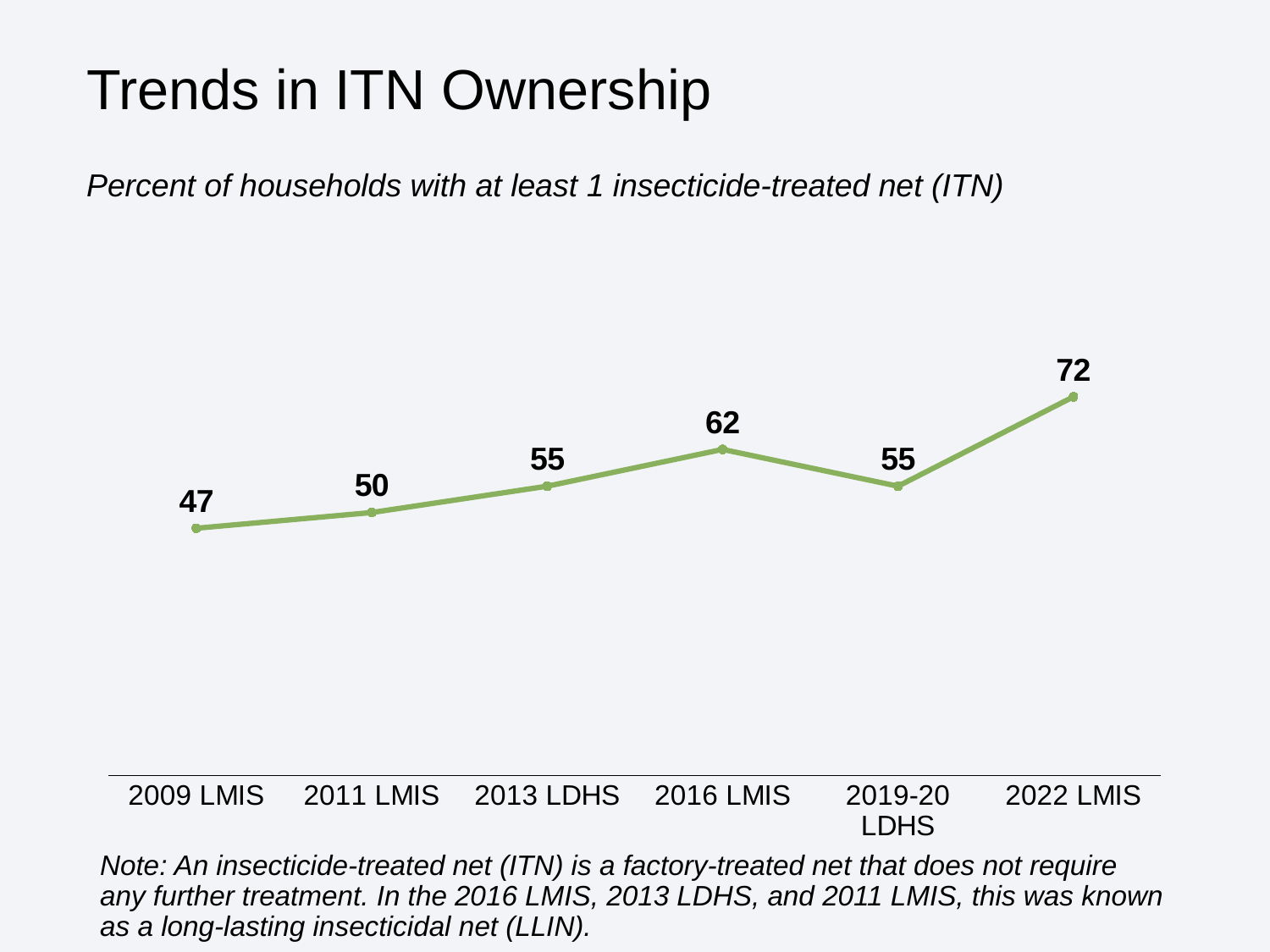

Trends in ITN Ownership
Percent of households with at least 1 insecticide-treated net (ITN)

### Chart

| Category | Any ANC from a skilled provider |
|---|---|
| 2009 LMIS | 47.0 |
| 2011 LMIS | 50.0 |
| 2013 LDHS | 55.0 |
| 2016 LMIS | 62.0 |
| 2019-20 LDHS | 55.0 |
| 2022 LMIS | 72.0 |
Note: An insecticide-treated net (ITN) is a factory-treated net that does not require any further treatment. In the 2016 LMIS, 2013 LDHS, and 2011 LMIS, this was known as a long-lasting insecticidal net (LLIN).